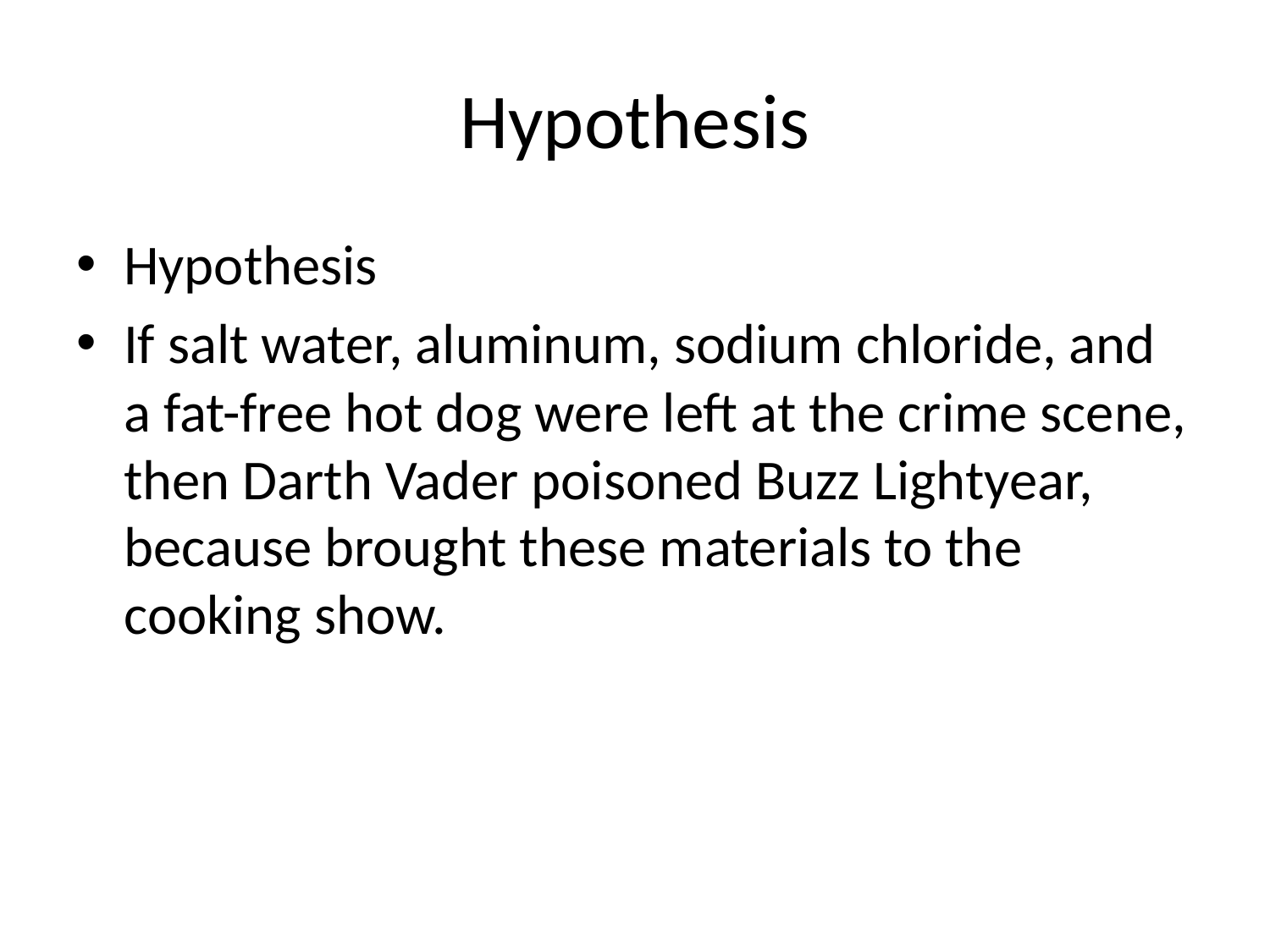

# Hypothesis
Hypothesis
If salt water, aluminum, sodium chloride, and a fat-free hot dog were left at the crime scene, then Darth Vader poisoned Buzz Lightyear, because brought these materials to the cooking show.